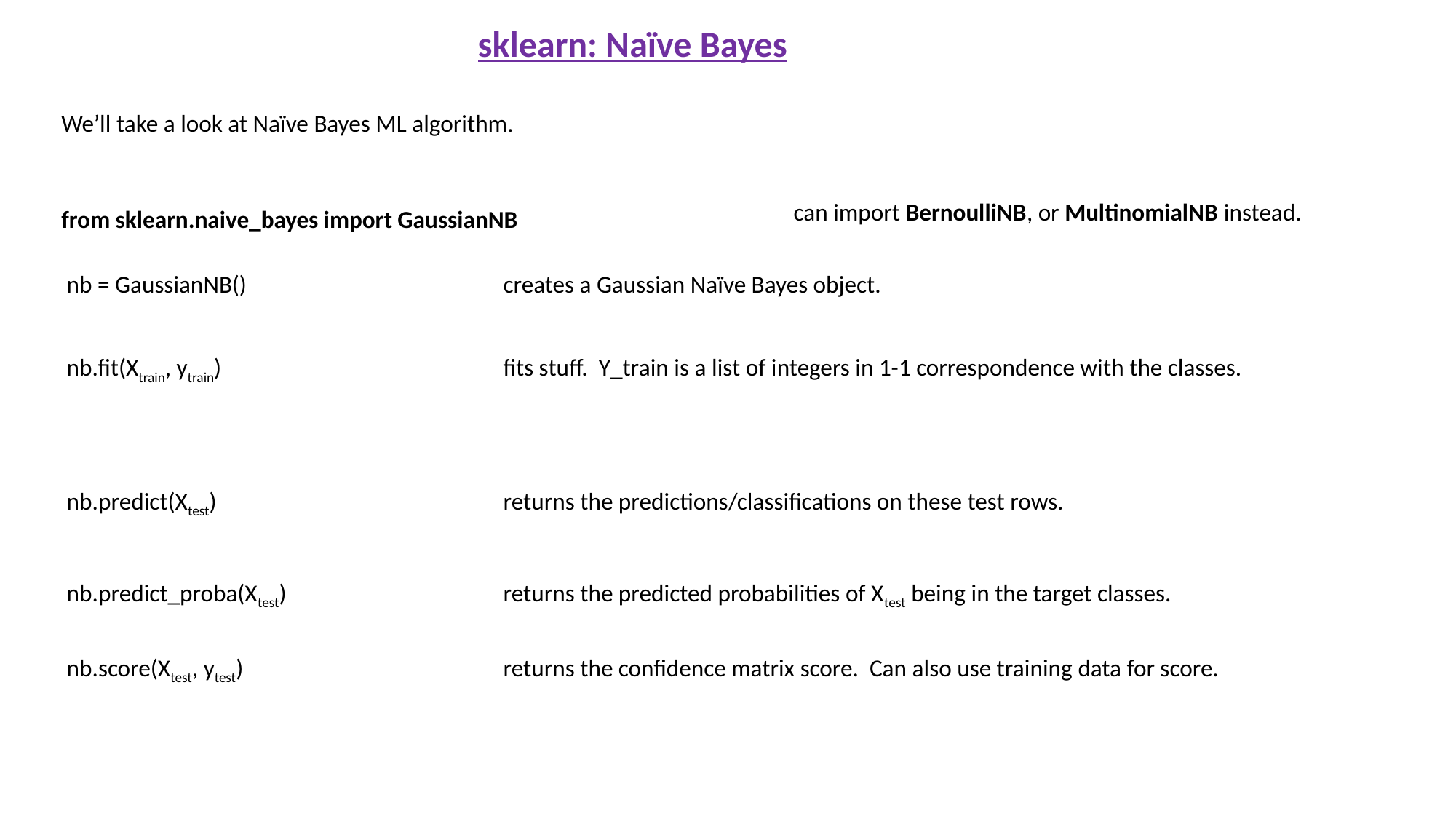

sklearn: Naïve Bayes
We’ll take a look at Naïve Bayes ML algorithm.
can import BernoulliNB, or MultinomialNB instead.
from sklearn.naive_bayes import GaussianNB
nb = GaussianNB()			creates a Gaussian Naïve Bayes object.
nb.fit(Xtrain, ytrain)			fits stuff.  Y_train is a list of integers in 1-1 correspondence with the classes.
nb.predict(Xtest)			returns the predictions/classifications on these test rows.
nb.predict_proba(Xtest)		returns the predicted probabilities of Xtest being in the target classes.
nb.score(Xtest, ytest)			returns the confidence matrix score.  Can also use training data for score.